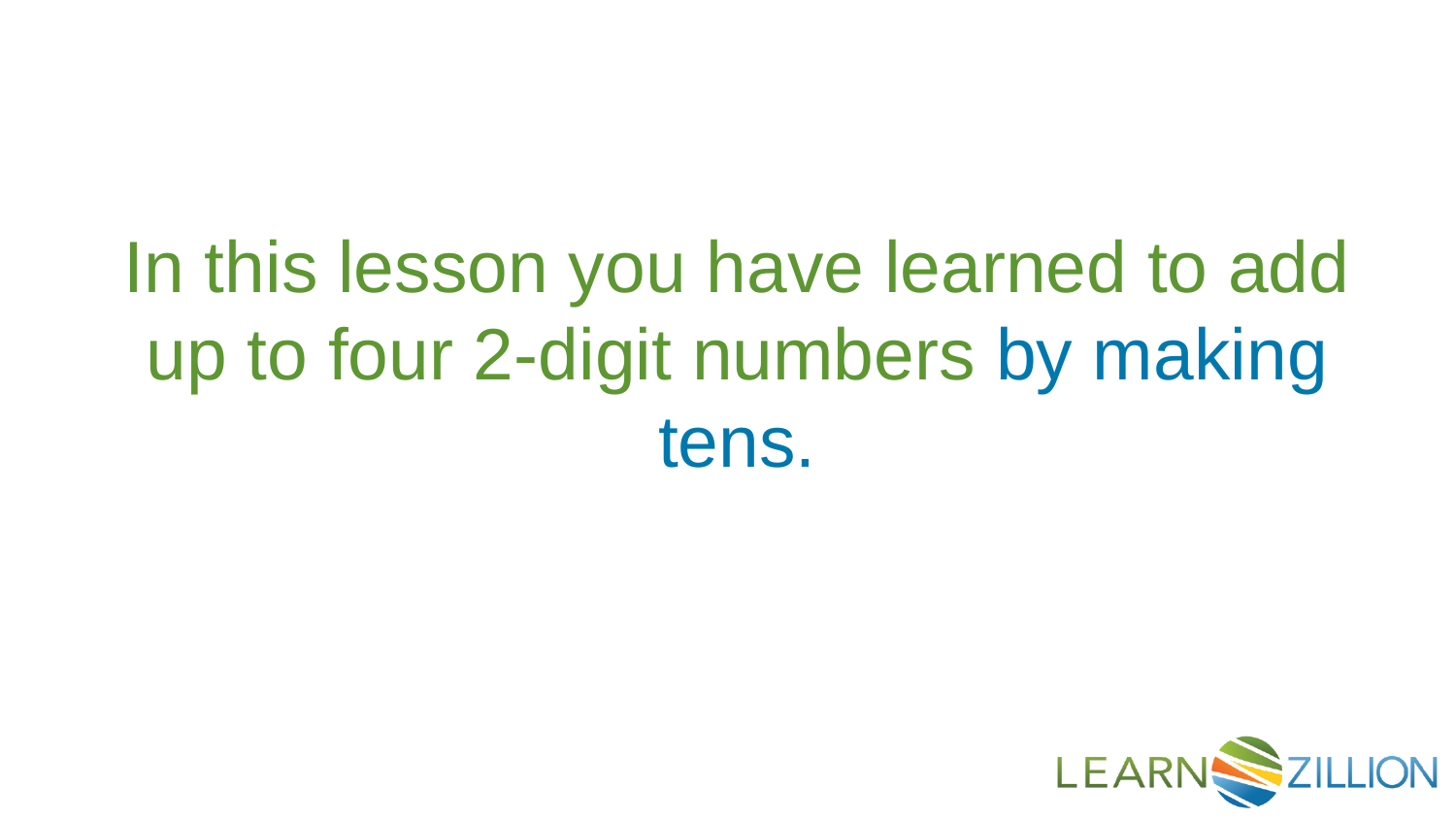

In this lesson you have learned to add up to four 2-digit numbers by making tens.